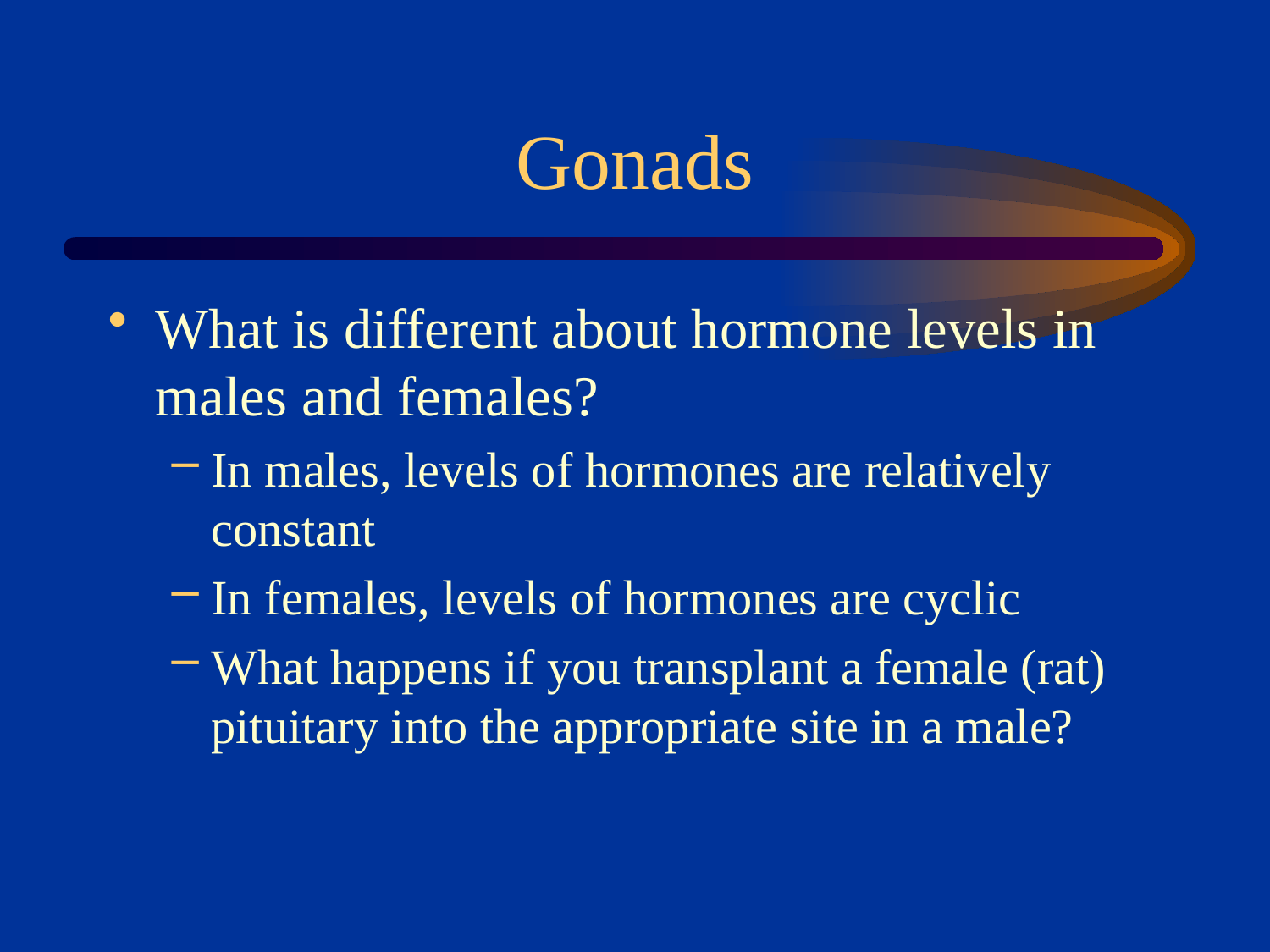

# Gonads
What is different about hormone levels in males and females?
In males, levels of hormones are relatively constant
In females, levels of hormones are cyclic
What happens if you transplant a female (rat) pituitary into the appropriate site in a male?